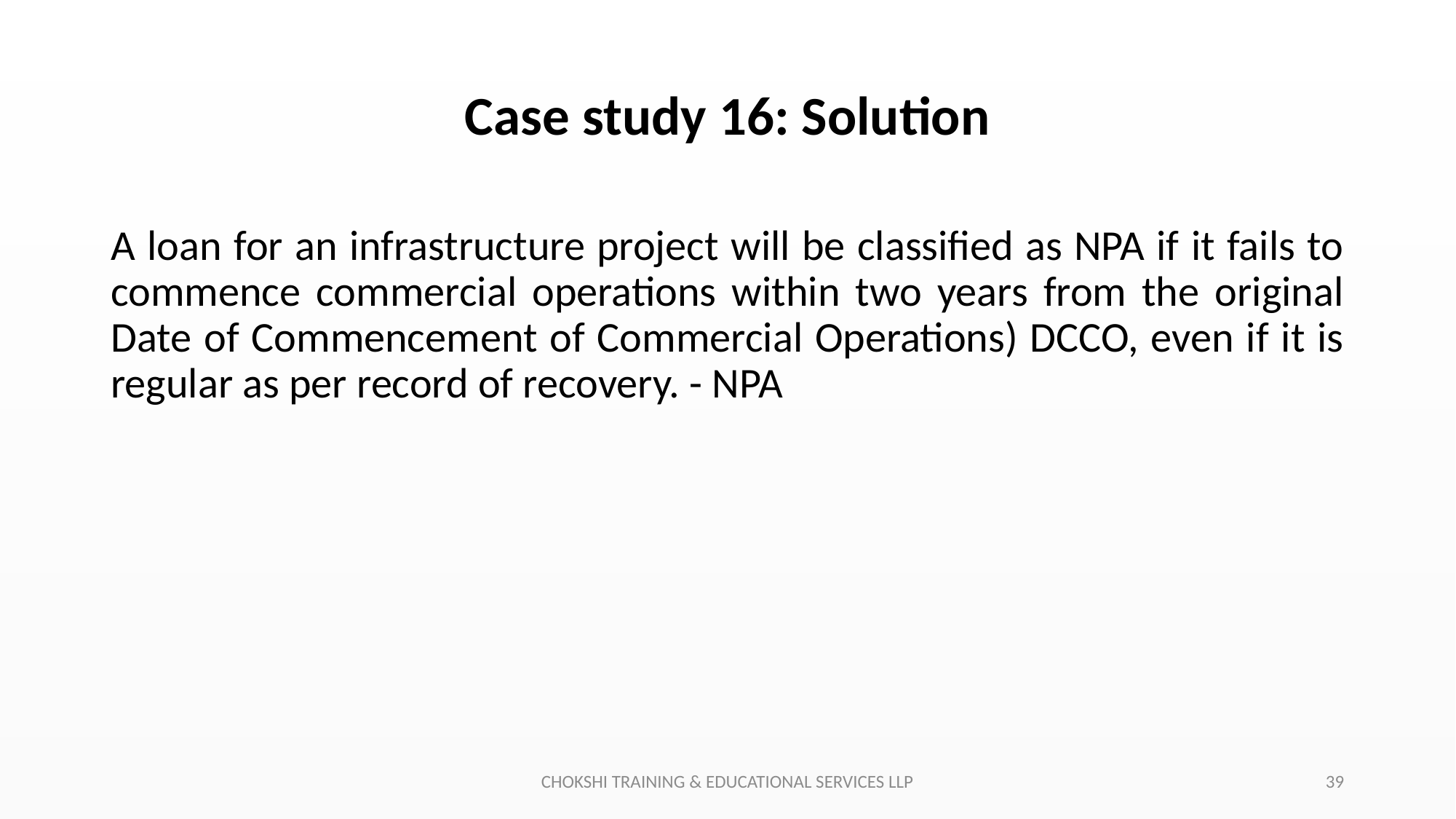

# Case study 16: Solution
A loan for an infrastructure project will be classified as NPA if it fails to commence commercial operations within two years from the original Date of Commencement of Commercial Operations) DCCO, even if it is regular as per record of recovery. - NPA
CHOKSHI TRAINING & EDUCATIONAL SERVICES LLP
39